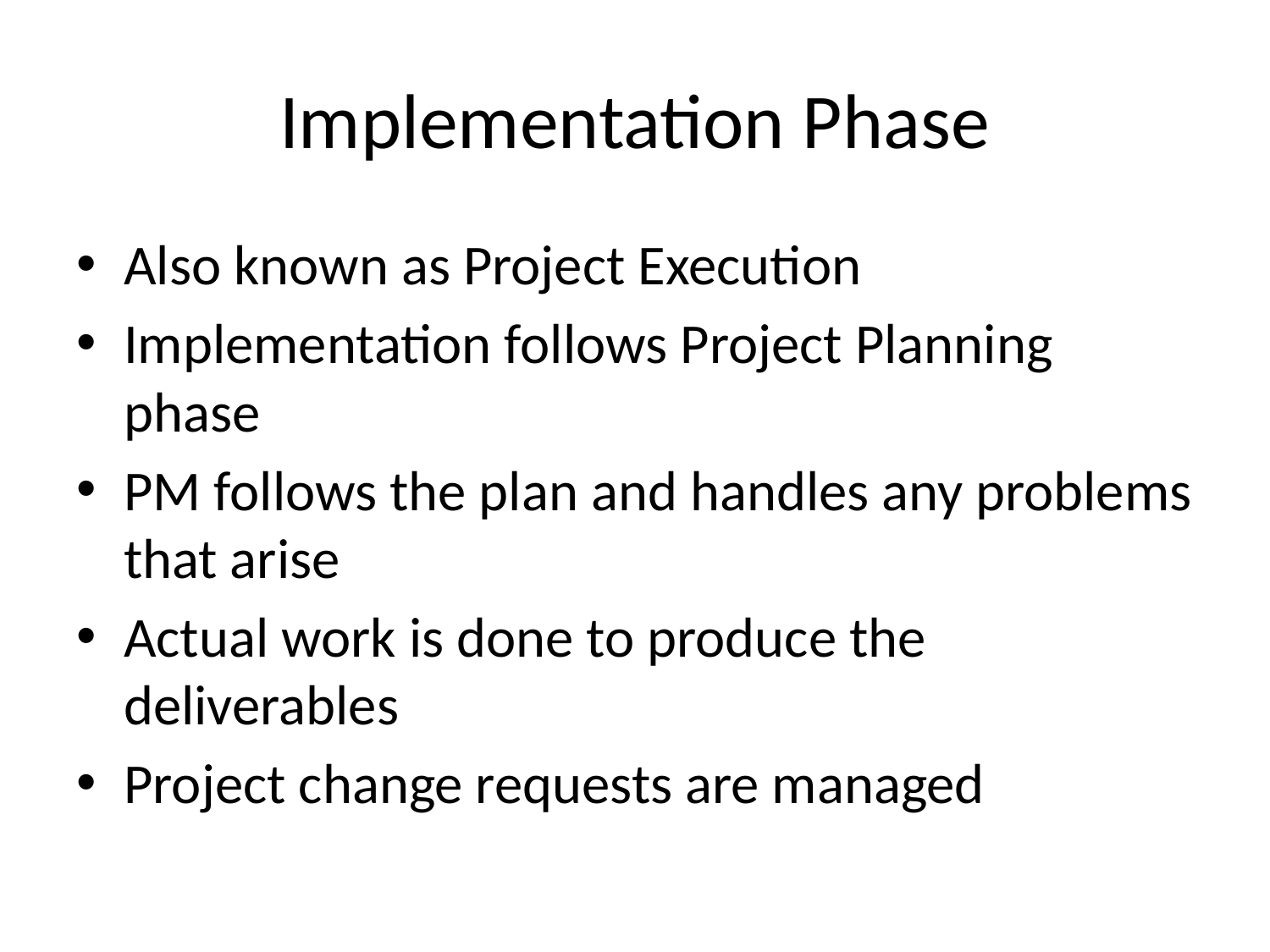

# Implementation Phase
Also known as Project Execution
Implementation follows Project Planning phase
PM follows the plan and handles any problems that arise
Actual work is done to produce the deliverables
Project change requests are managed